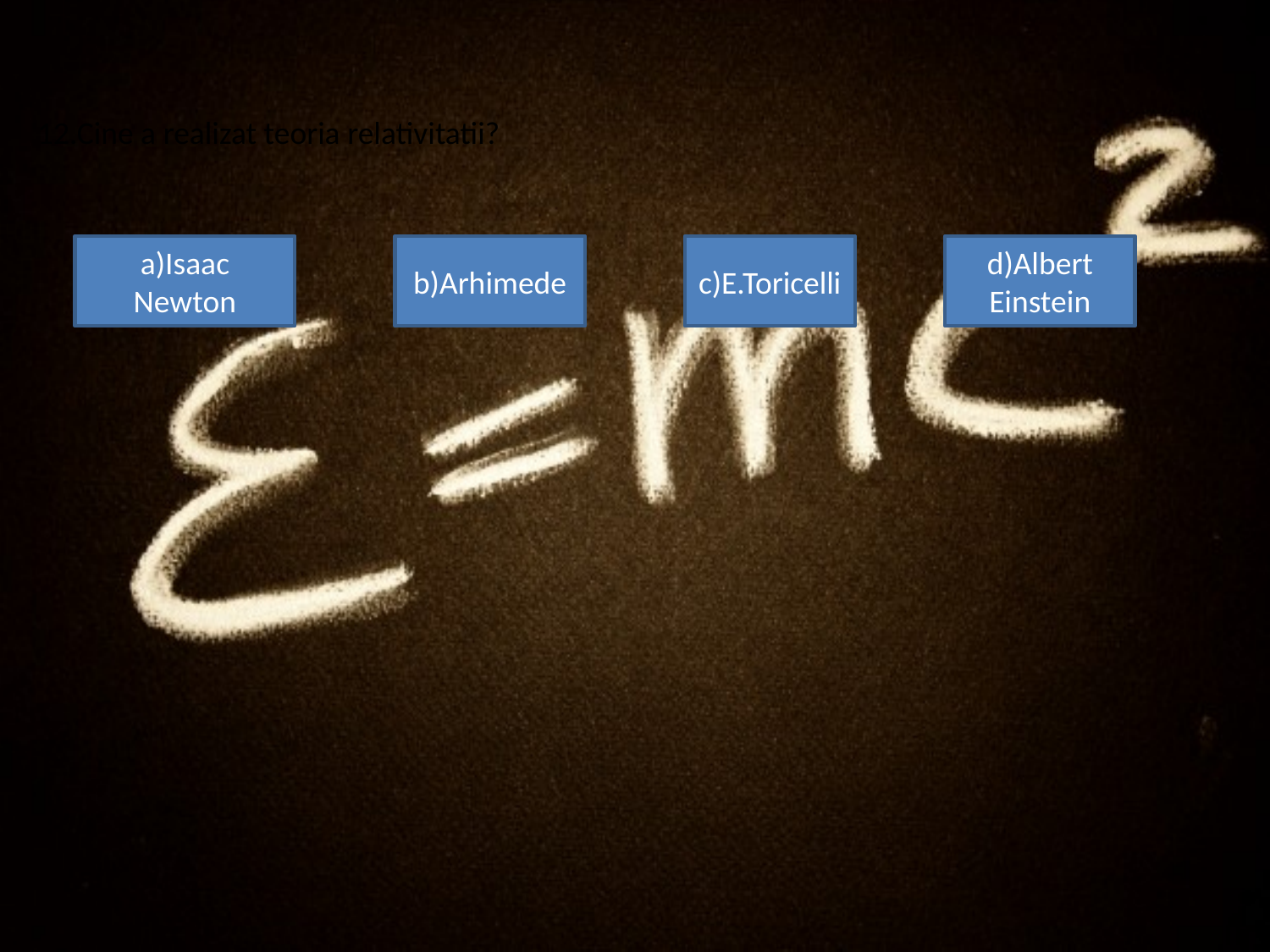

12.Cine a realizat teoria relativitatii?
a)Isaac Newton
b)Arhimede
c)E.Toricelli
d)Albert Einstein